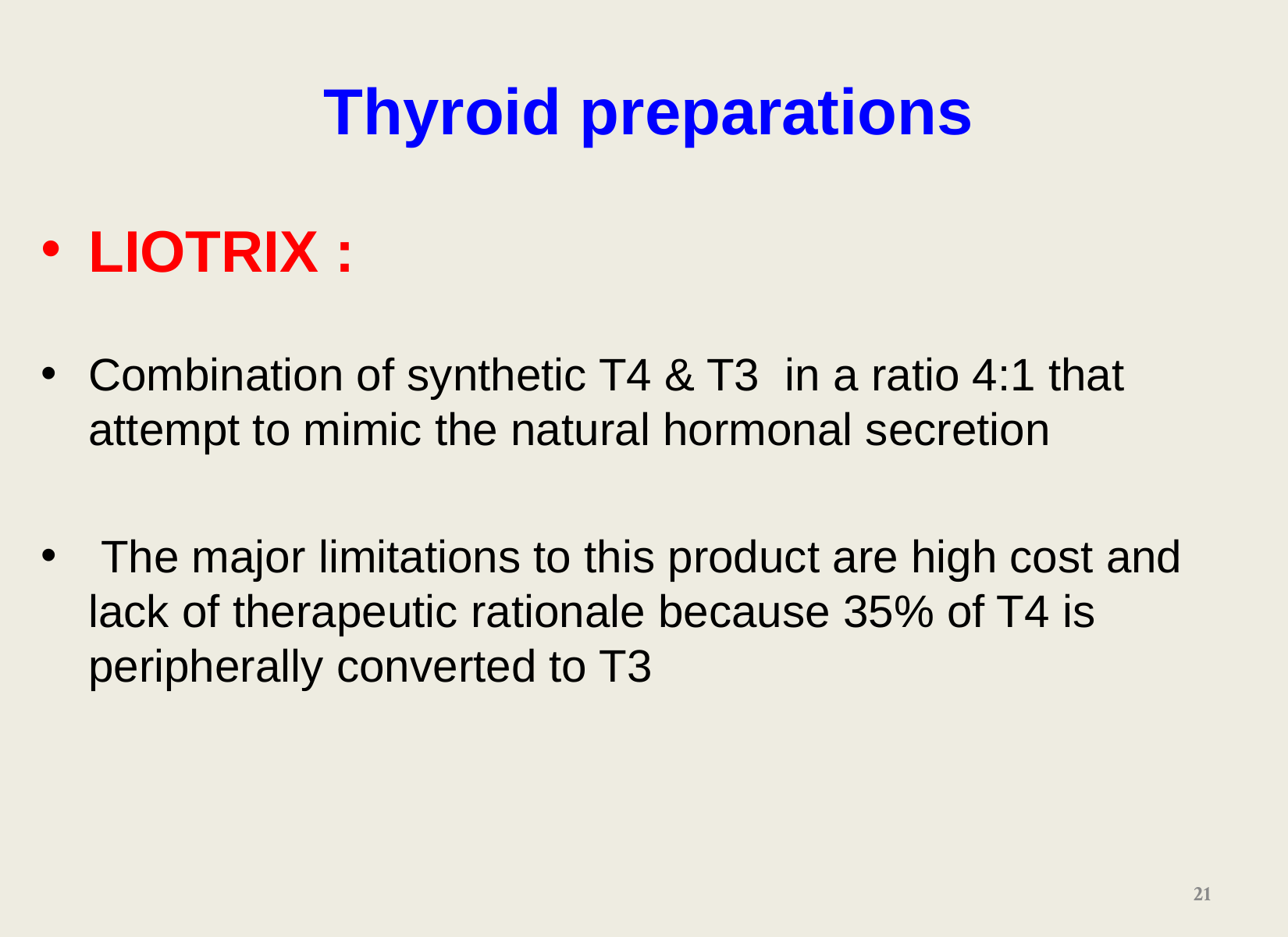

Thyroid preparations

LIOTRIX :

Combination of synthetic T4 & T3  in a ratio 4:1 that attempt to mimic the natural hormonal secretion

 The major limitations to this product are high cost and lack of therapeutic rationale because 35% of T4 is peripherally converted to T3

21